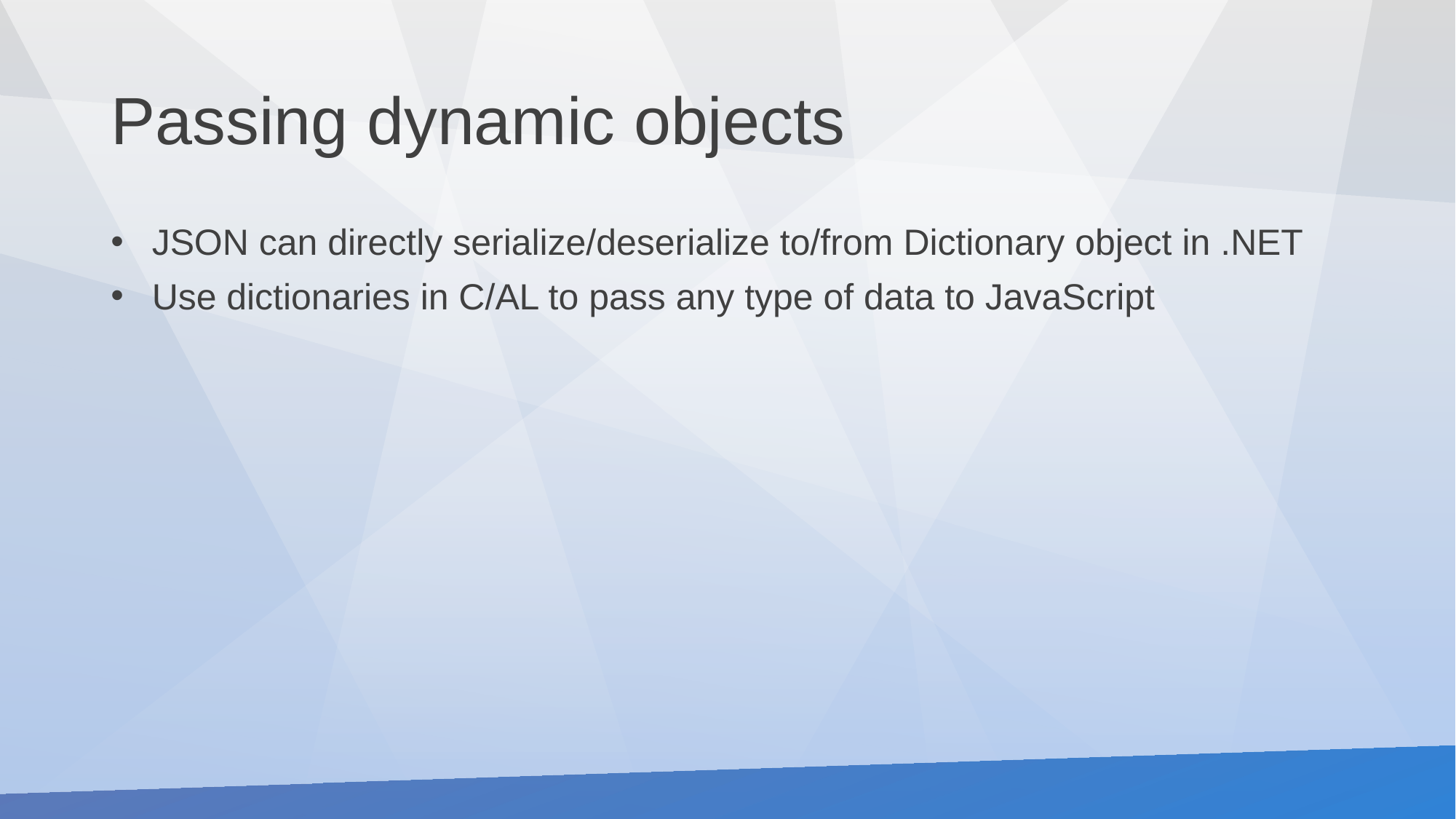

# Passing dynamic objects
JSON can directly serialize/deserialize to/from Dictionary object in .NET
Use dictionaries in C/AL to pass any type of data to JavaScript